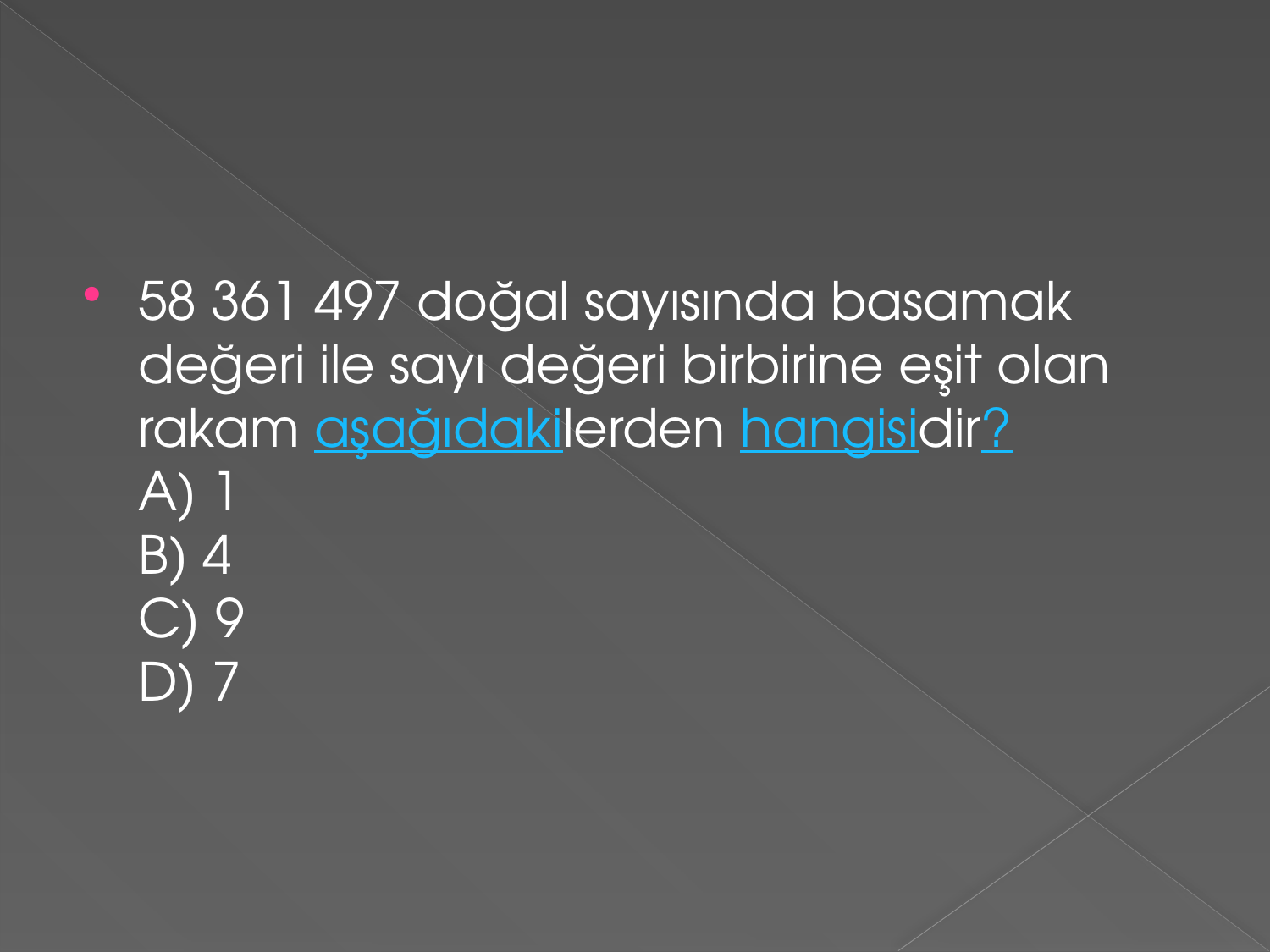

#
58 361 497 doğal sayısında basamak değeri ile sayı değeri birbirine eşit olan rakam aşağıdakilerden hangisidir? 
A) 1
B) 4
C) 9
D) 7